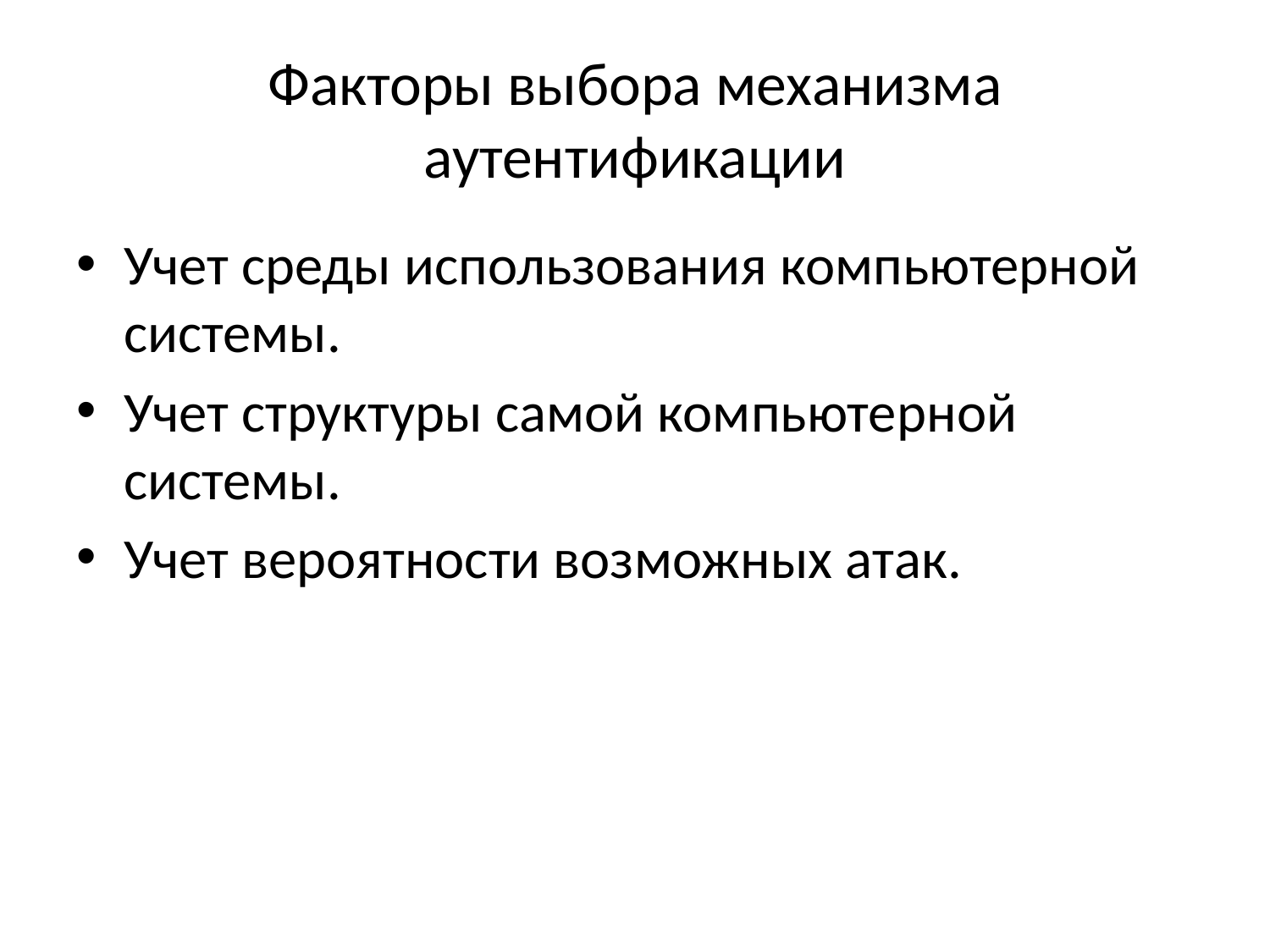

# Факторы выбора механизма аутентификации
Учет среды использования компьютерной системы.
Учет структуры самой компьютерной системы.
Учет вероятности возможных атак.